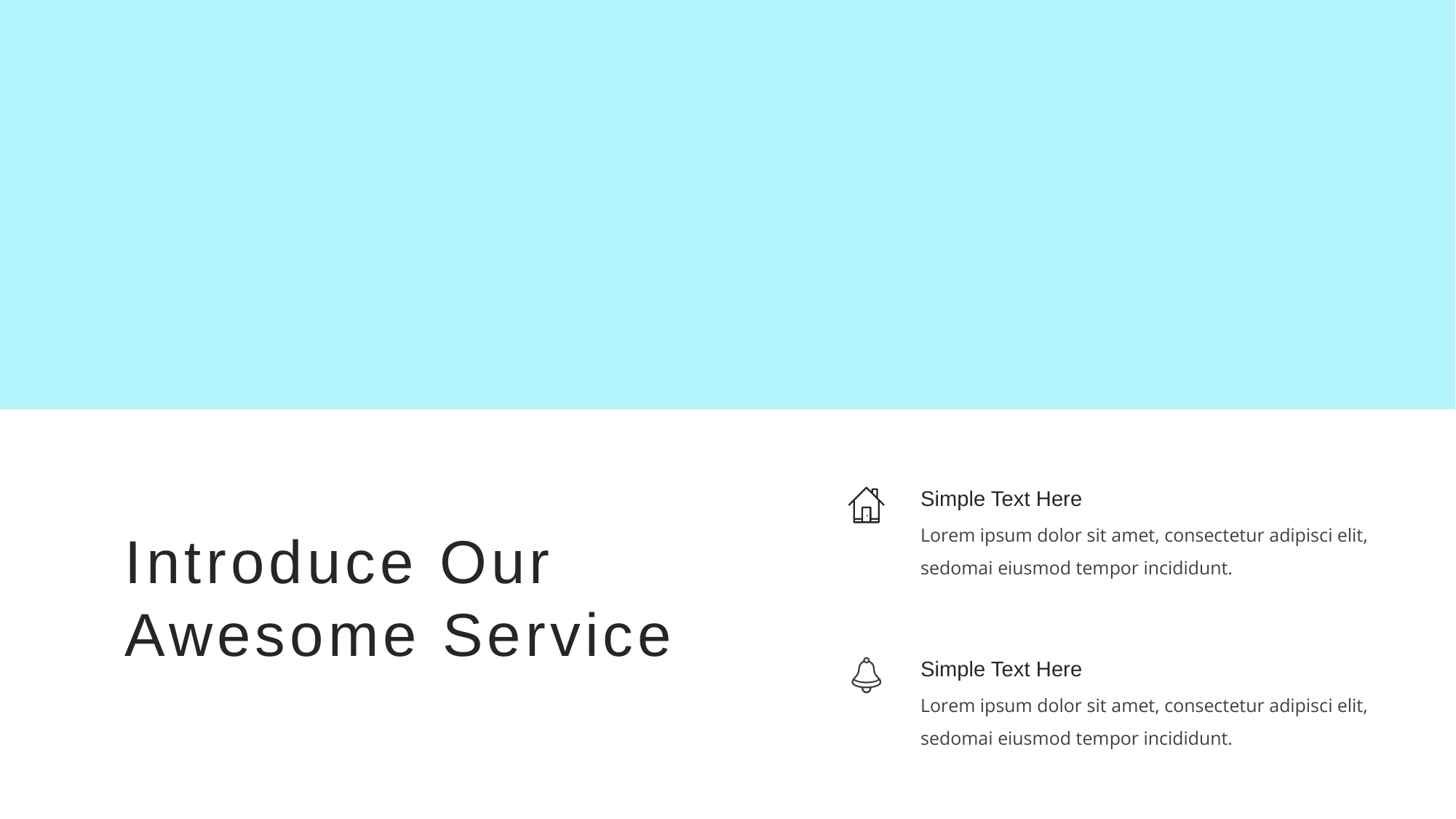

Simple Text Here

Lorem ipsum dolor sit amet, consectetur adipisci elit, sedomai eiusmod tempor incididunt.
Introduce Our Awesome Service
Simple Text Here

Lorem ipsum dolor sit amet, consectetur adipisci elit, sedomai eiusmod tempor incididunt.